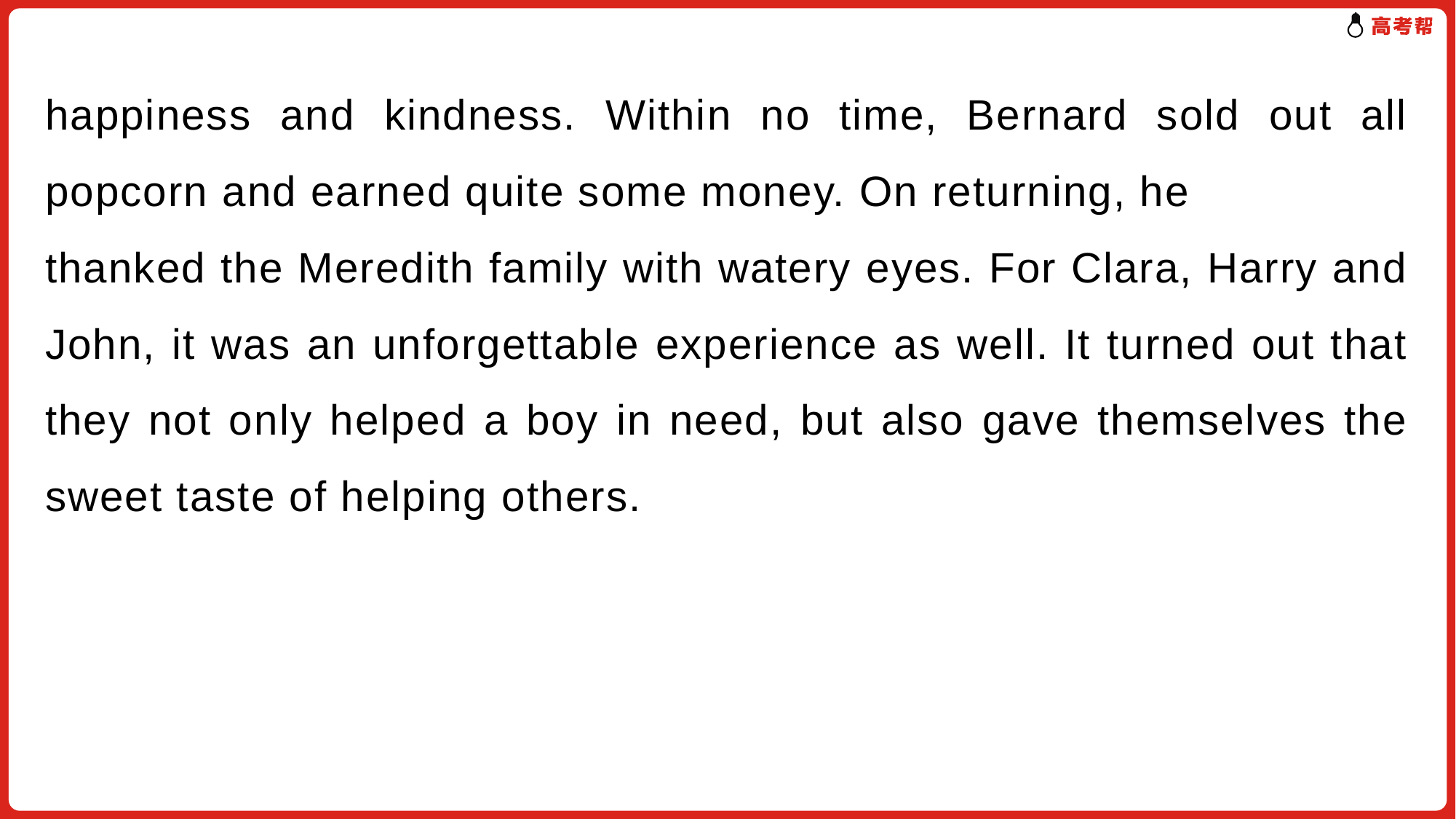

happiness and kindness. Within no time, Bernard sold out all popcorn and earned quite some money. On returning, he
thanked the Meredith family with watery eyes. For Clara, Harry and John, it was an unforgettable experience as well. It turned out that they not only helped a boy in need, but also gave themselves the sweet taste of helping others.